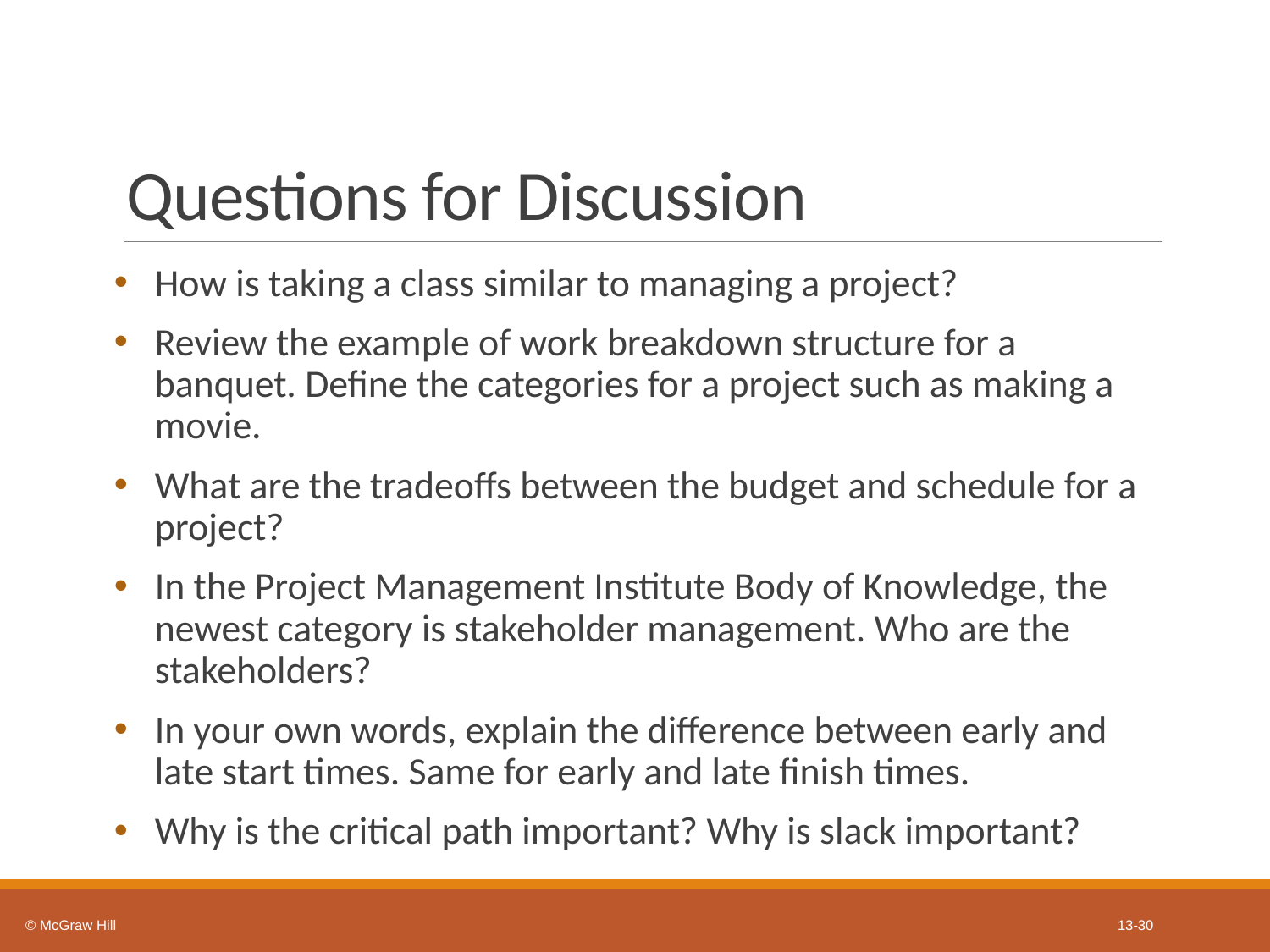

# Questions for Discussion
How is taking a class similar to managing a project?
Review the example of work breakdown structure for a banquet. Define the categories for a project such as making a movie.
What are the tradeoffs between the budget and schedule for a project?
In the Project Management Institute Body of Knowledge, the newest category is stakeholder management. Who are the stakeholders?
In your own words, explain the difference between early and late start times. Same for early and late finish times.
Why is the critical path important? Why is slack important?